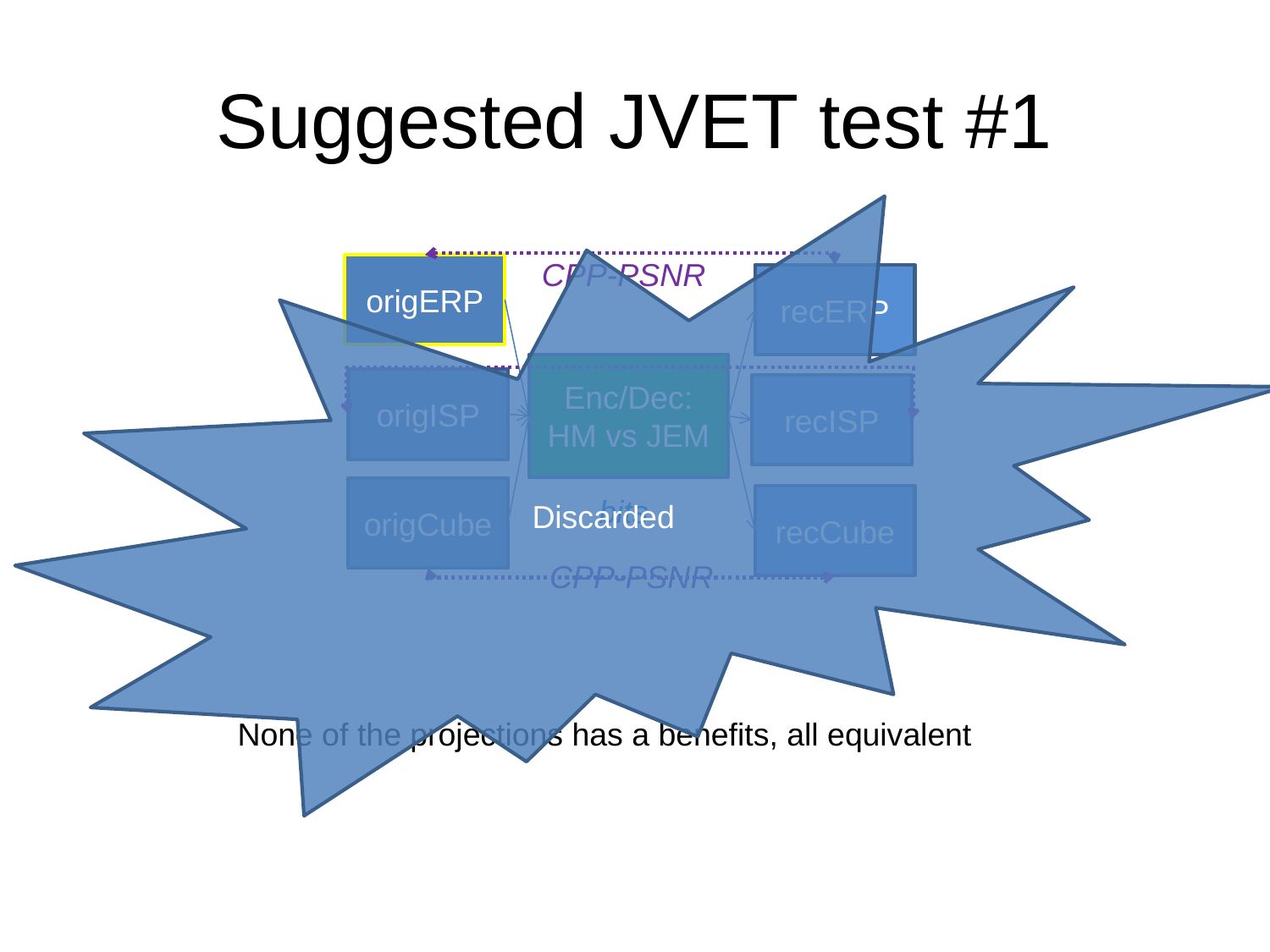

# Suggested JVET test #1
Discarded
CPP-PSNR
origERP
recERP
Enc/Dec:
HM vs JEM
origISP
recISP
origCube
bits
recCube
CPP-PSNR
None of the projections has a benefits, all equivalent